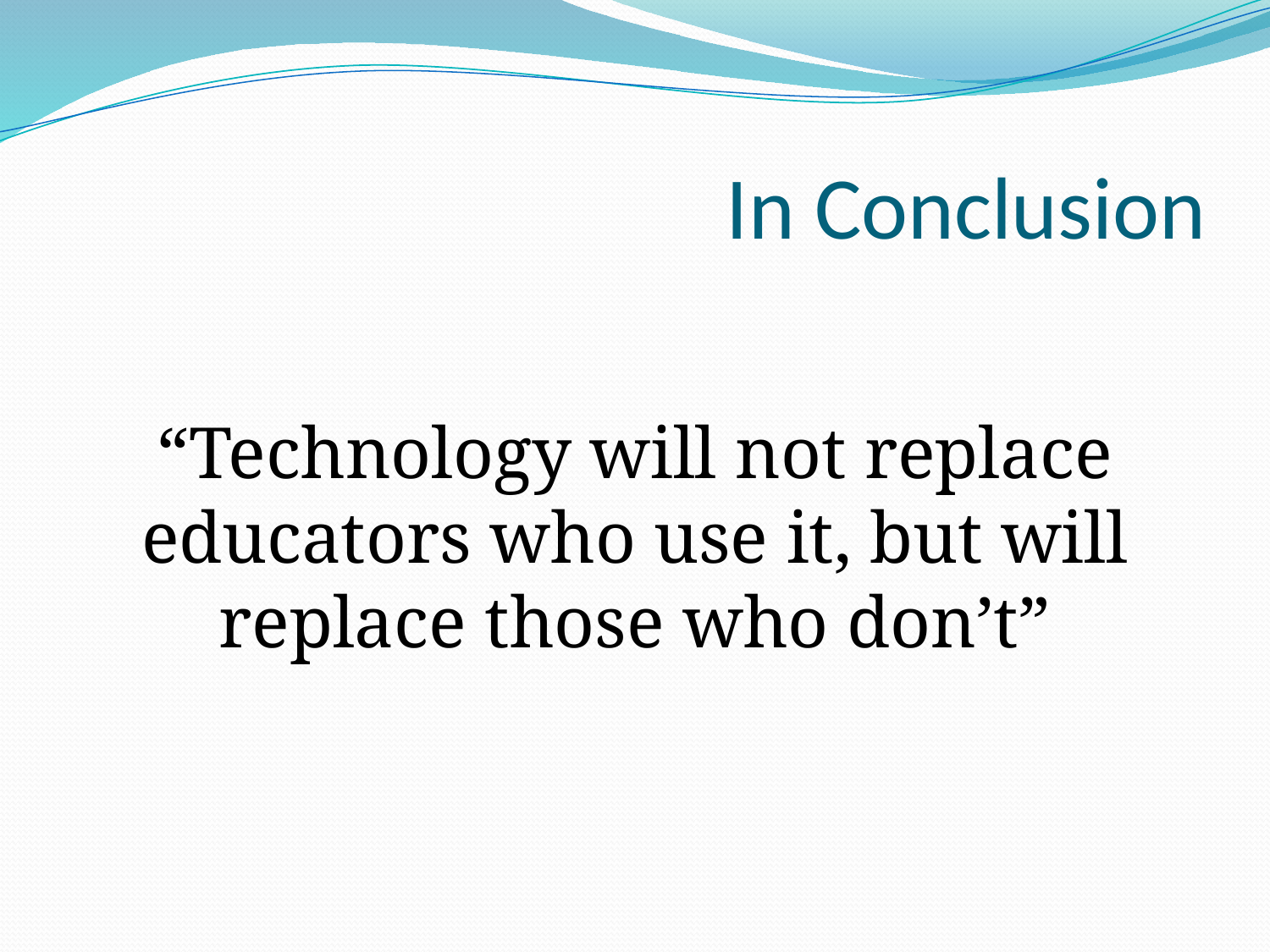

# In Conclusion

“Technology will not replace educators who use it, but will replace those who don’t”